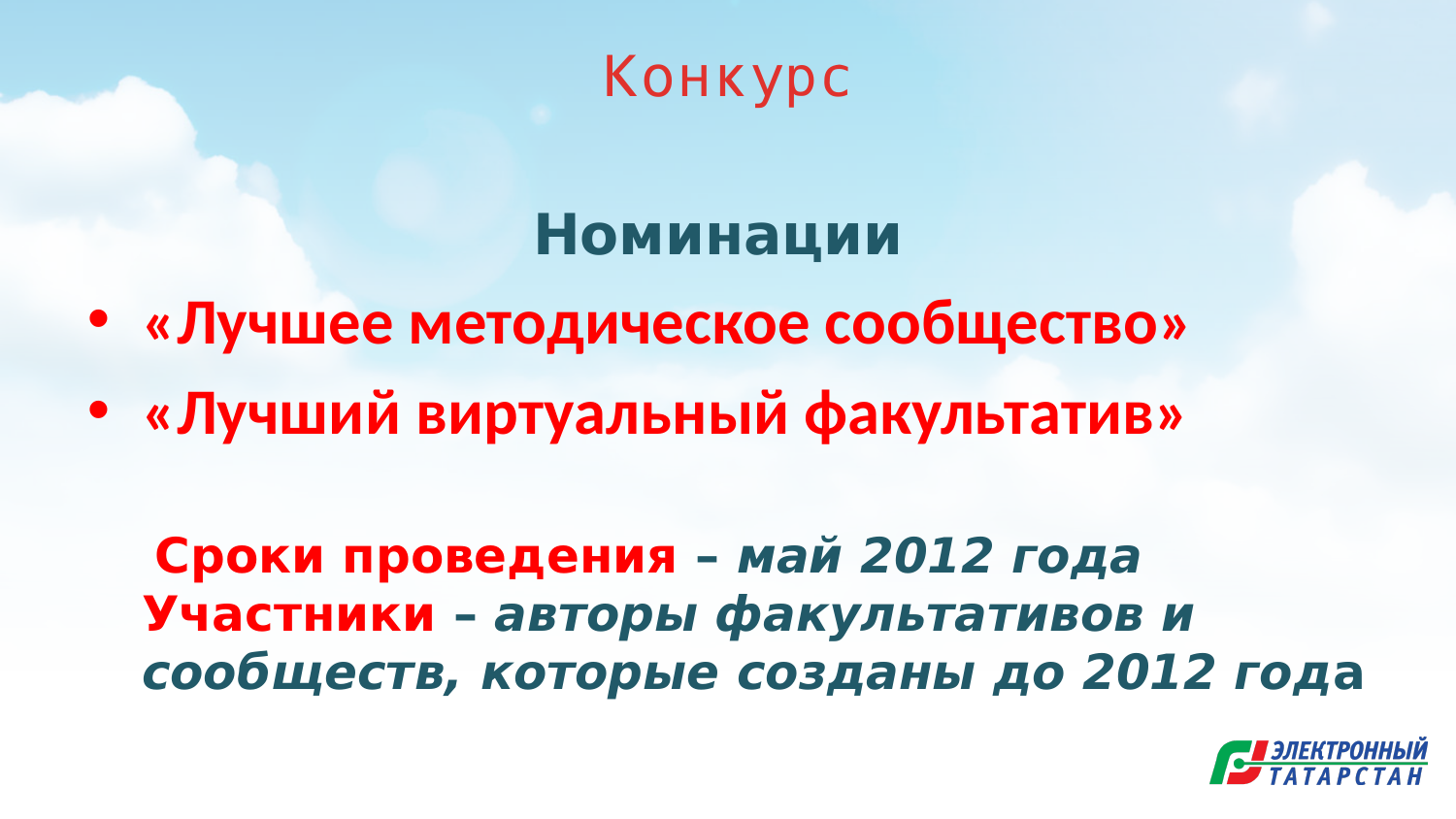

# Конкурс
Номинации
«Лучшее методическое сообщество»
«Лучший виртуальный факультатив»

    Сроки проведения – май 2012 года Участники – авторы факультативов и сообществ, которые созданы до 2012 года